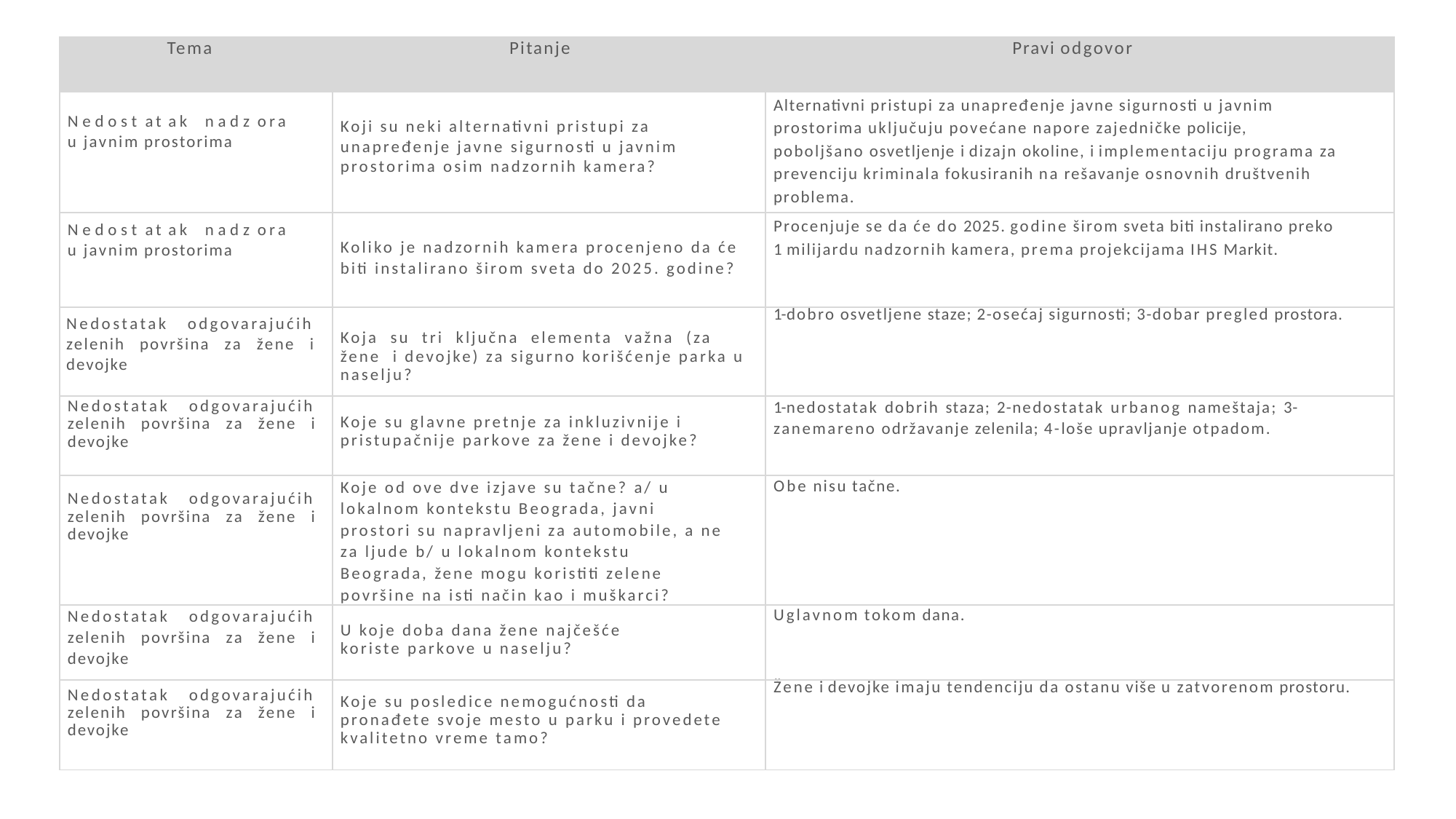

| Tema | Pitanje | Pravi odgovor |
| --- | --- | --- |
| Nedost at ak nadz ora u javnim prostorima | Koji su neki alternativni pristupi za unapređenje javne sigurnosti u javnim prostorima osim nadzornih kamera? | Alternativni pristupi za unapređenje javne sigurnosti u javnim prostorima uključuju povećane napore zajedničke policije, poboljšano osvetljenje i dizajn okoline, i implementaciju programa za prevenciju kriminala fokusiranih na rešavanje osnovnih društvenih problema. |
| Nedost at ak nadz ora u javnim prostorima | Koliko je nadzornih kamera procenjeno da će biti instalirano širom sveta do 2025. godine? | Procenjuje se da će do 2025. godine širom sveta biti instalirano preko 1 milijardu nadzornih kamera, prema projekcijama IHS Markit. |
| Nedostatak odgovarajućih zelenih površina za žene i devojke | Koja su tri ključna elementa važna (za žene i devojke) za sigurno korišćenje parka u naselju? | 1-dobro osvetljene staze; 2-osećaj sigurnosti; 3-dobar pregled prostora. |
| Nedostatak odgovarajućih zelenih površina za žene i devojke | Koje su glavne pretnje za inkluzivnije i pristupačnije parkove za žene i devojke? | 1-nedostatak dobrih staza; 2-nedostatak urbanog nameštaja; 3- zanemareno održavanje zelenila; 4-loše upravljanje otpadom. |
| Nedostatak odgovarajućih zelenih površina za žene i devojke | Koje od ove dve izjave su tačne? a/ u lokalnom kontekstu Beograda, javni prostori su napravljeni za automobile, a ne za ljude b/ u lokalnom kontekstu Beograda, žene mogu koristiti zelene površine na isti način kao i muškarci? | Obe nisu tačne. |
| Nedostatak odgovarajućih zelenih površina za žene i devojke | U koje doba dana žene najčešće koriste parkove u naselju? | Uglavnom tokom dana. |
| Nedostatak odgovarajućih zelenih površina za žene i devojke | Koje su posledice nemogućnosti da pronađete svoje mesto u parku i provedete kvalitetno vreme tamo? | Žene i devojke imaju tendenciju da ostanu više u zatvorenom prostoru. |